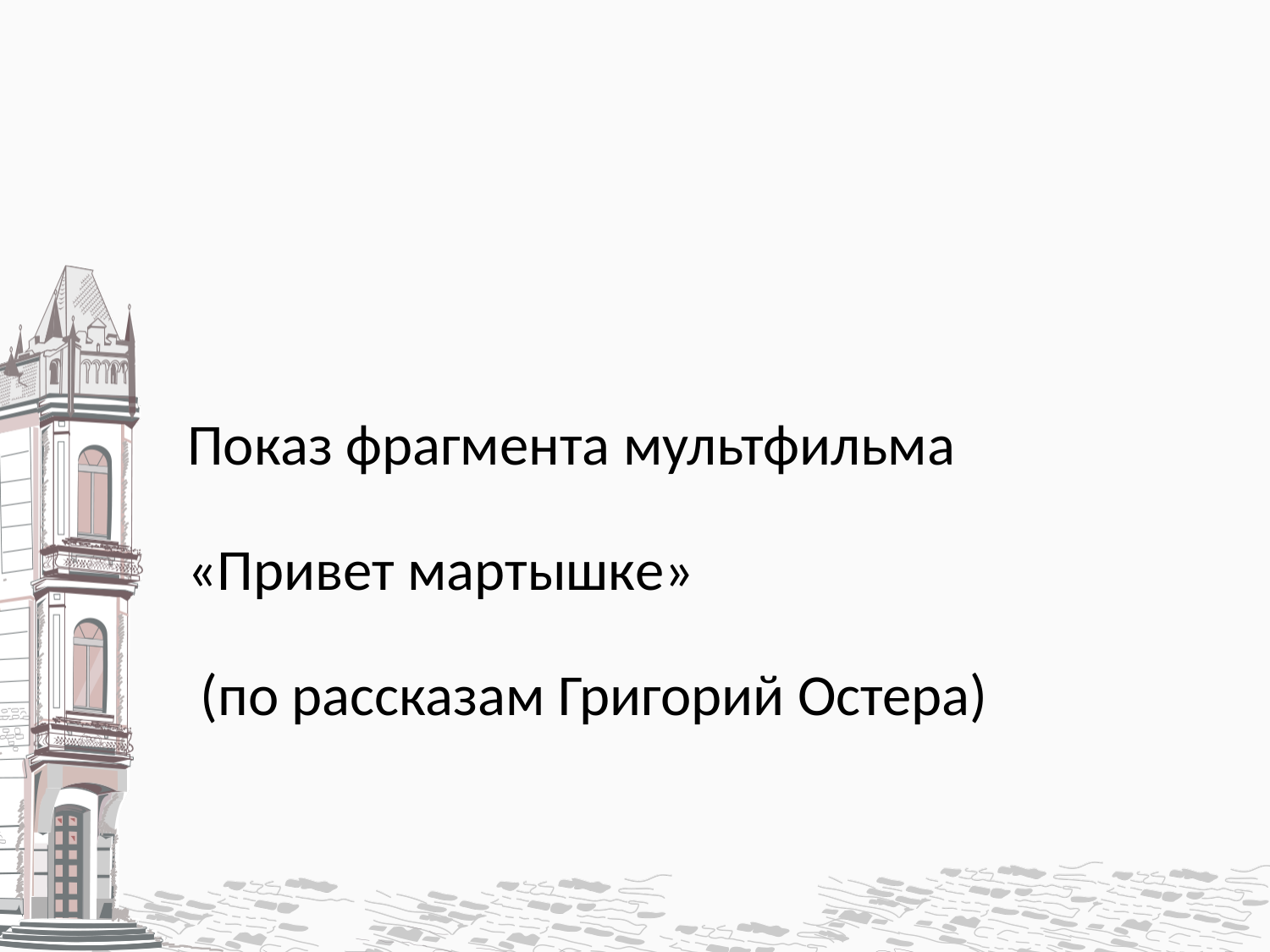

# Показ фрагмента мультфильма «Привет мартышке» (по рассказам Григорий Остера)